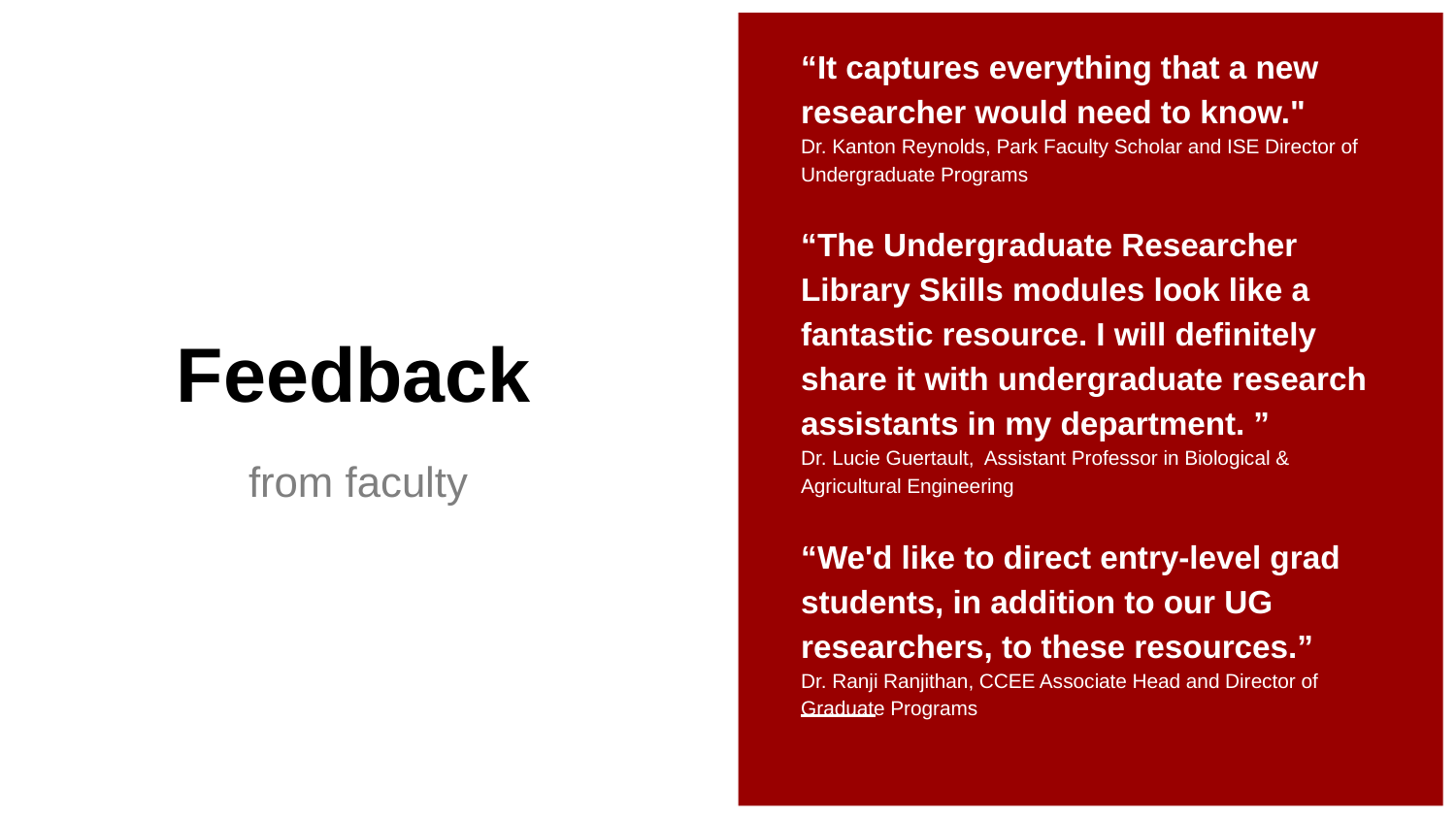

“It captures everything that a new researcher would need to know."
Dr. Kanton Reynolds, Park Faculty Scholar and ISE Director of Undergraduate Programs

“The Undergraduate Researcher Library Skills modules look like a fantastic resource. I will definitely share it with undergraduate research assistants in my department. ”
Dr. Lucie Guertault,  Assistant Professor in Biological & Agricultural Engineering

“We'd like to direct entry-level grad students, in addition to our UG researchers, to these resources.”
Dr. Ranji Ranjithan, CCEE Associate Head and Director of Graduate Programs

# Feedback
from faculty